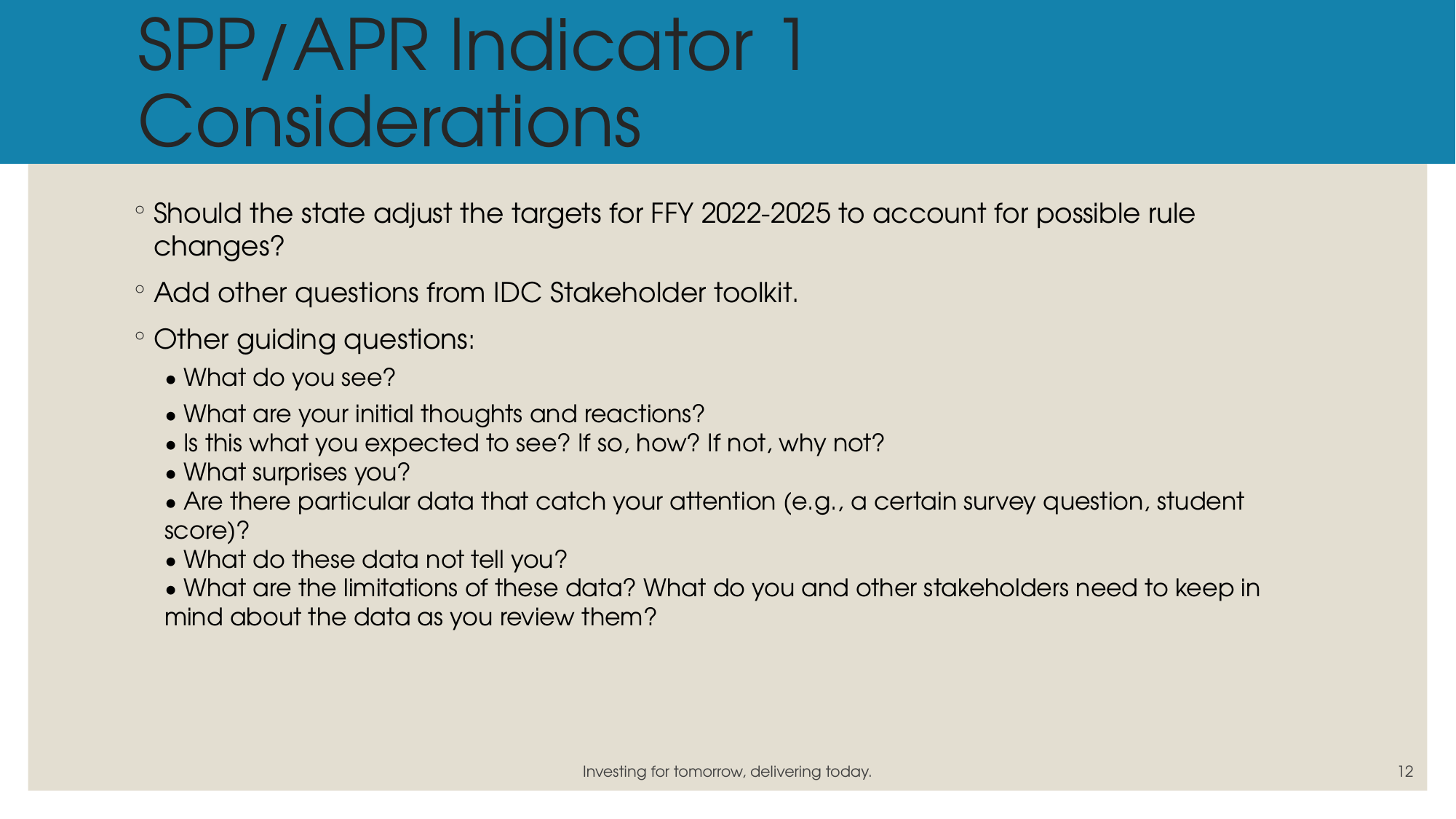

# SPP/APR Indicator 1 Considerations
Should the state adjust the targets for FFY 2022-2025 to account for possible rule changes?
Add other questions from IDC Stakeholder toolkit.
Other guiding questions:
• What do you see?
• What are your initial thoughts and reactions?
• Is this what you expected to see? If so, how? If not, why not?
• What surprises you?
• Are there particular data that catch your attention (e.g., a certain survey question, student score)?
• What do these data not tell you?
• What are the limitations of these data? What do you and other stakeholders need to keep in mind about the data as you review them?
Investing for tomorrow, delivering today.
12